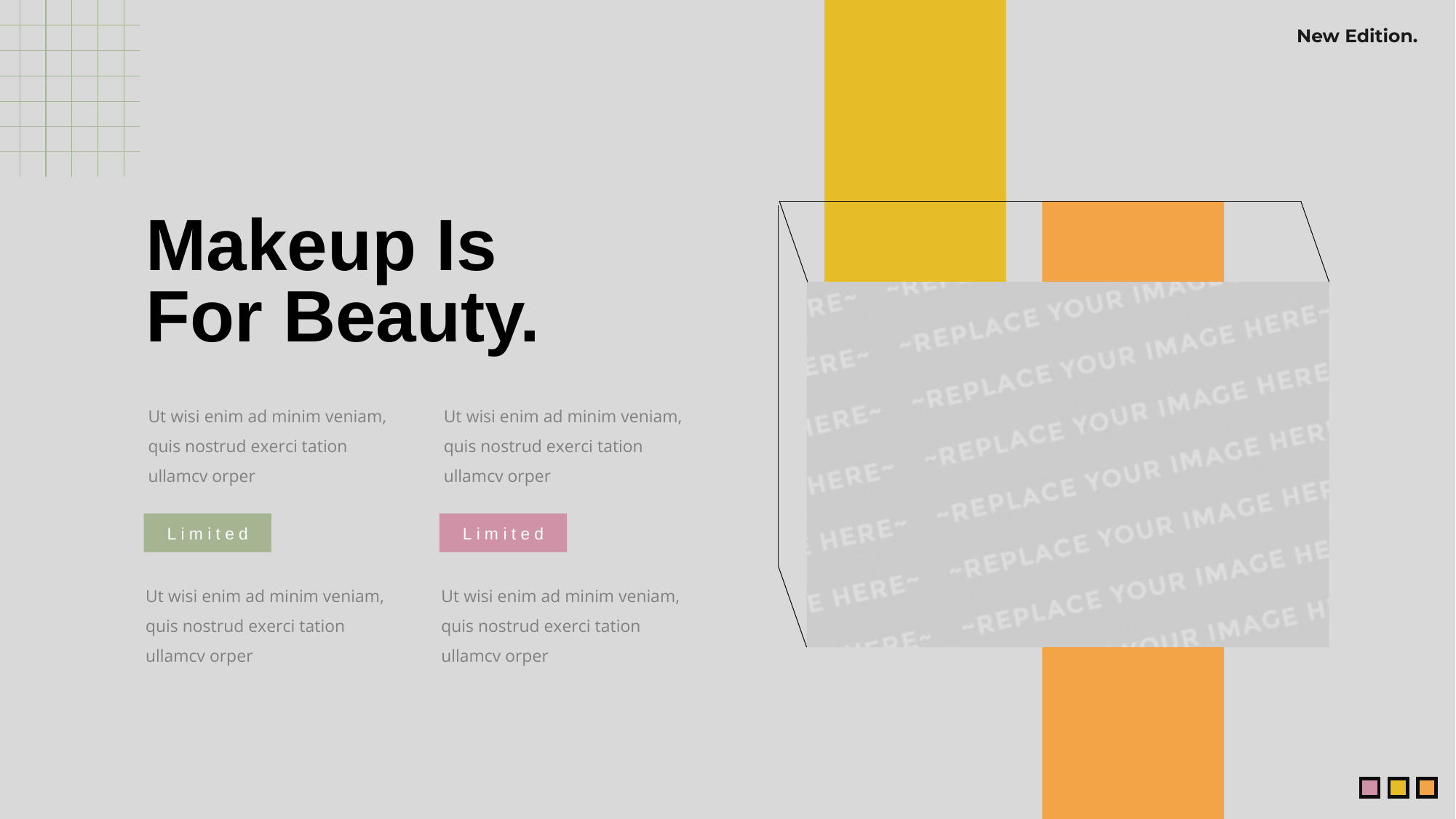

New Edition.
Makeup Is
For Beauty.
Ut wisi enim ad minim veniam, quis nostrud exerci tation ullamcv orper
Ut wisi enim ad minim veniam, quis nostrud exerci tation ullamcv orper
Limited
Limited
Ut wisi enim ad minim veniam, quis nostrud exerci tation ullamcv orper
Ut wisi enim ad minim veniam, quis nostrud exerci tation ullamcv orper